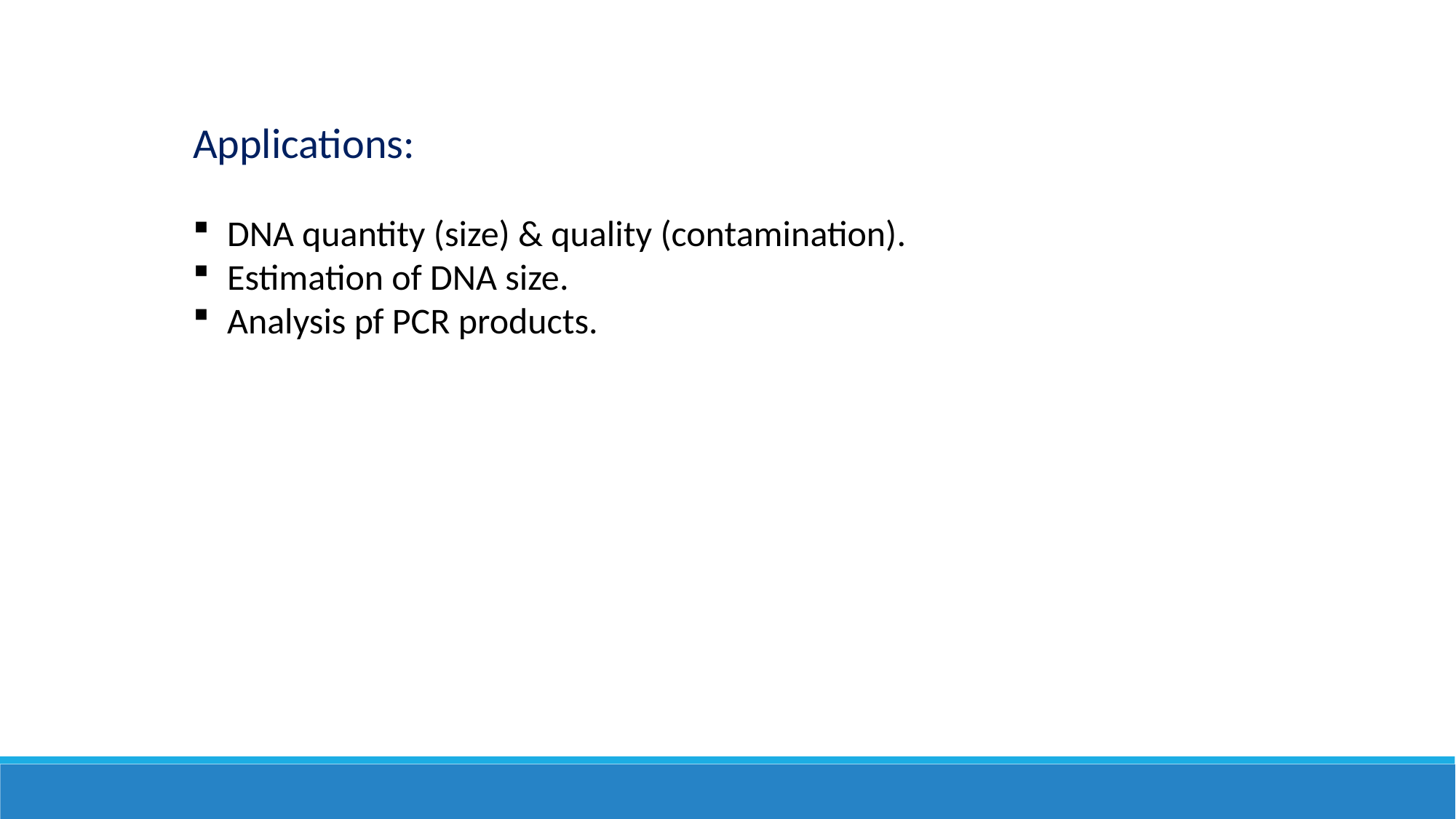

Applications:

DNA quantity (size) & quality (contamination).
Estimation of DNA size.
Analysis pf PCR products.